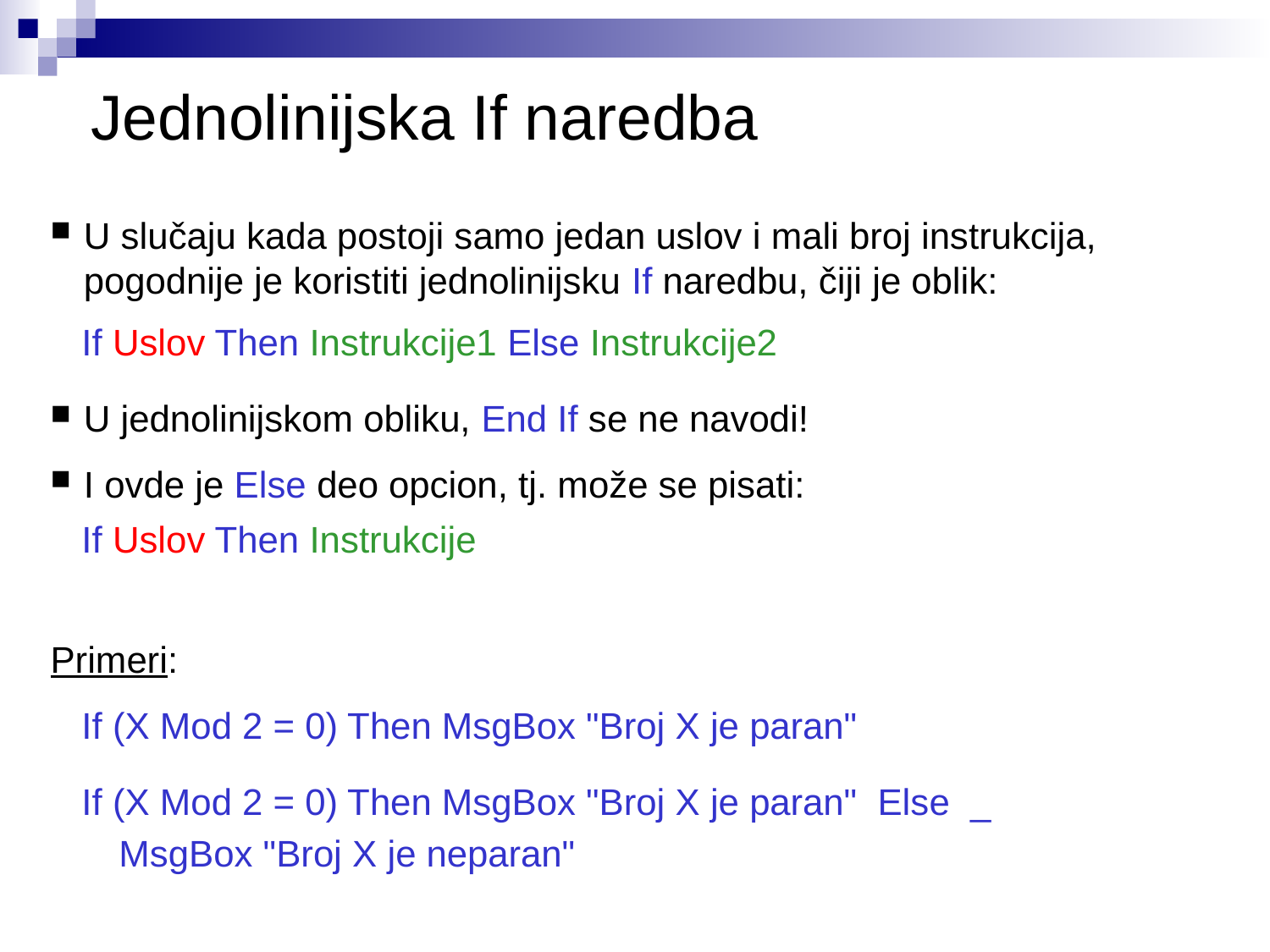

# Jednolinijska If naredba
U slučaju kada postoji samo jedan uslov i mali broj instrukcija, pogodnije je koristiti jednolinijsku If naredbu, čiji je oblik:
   If Uslov Then Instrukcije1 Else Instrukcije2
U jednolinijskom obliku, End If se ne navodi!
I ovde je Else deo opcion, tj. može se pisati:
   If Uslov Then Instrukcije

Primeri:
   If (X Mod 2 = 0) Then MsgBox "Broj X je paran"
   If (X Mod 2 = 0) Then MsgBox "Broj X je paran"  Else  _
	  MsgBox "Broj X je neparan"